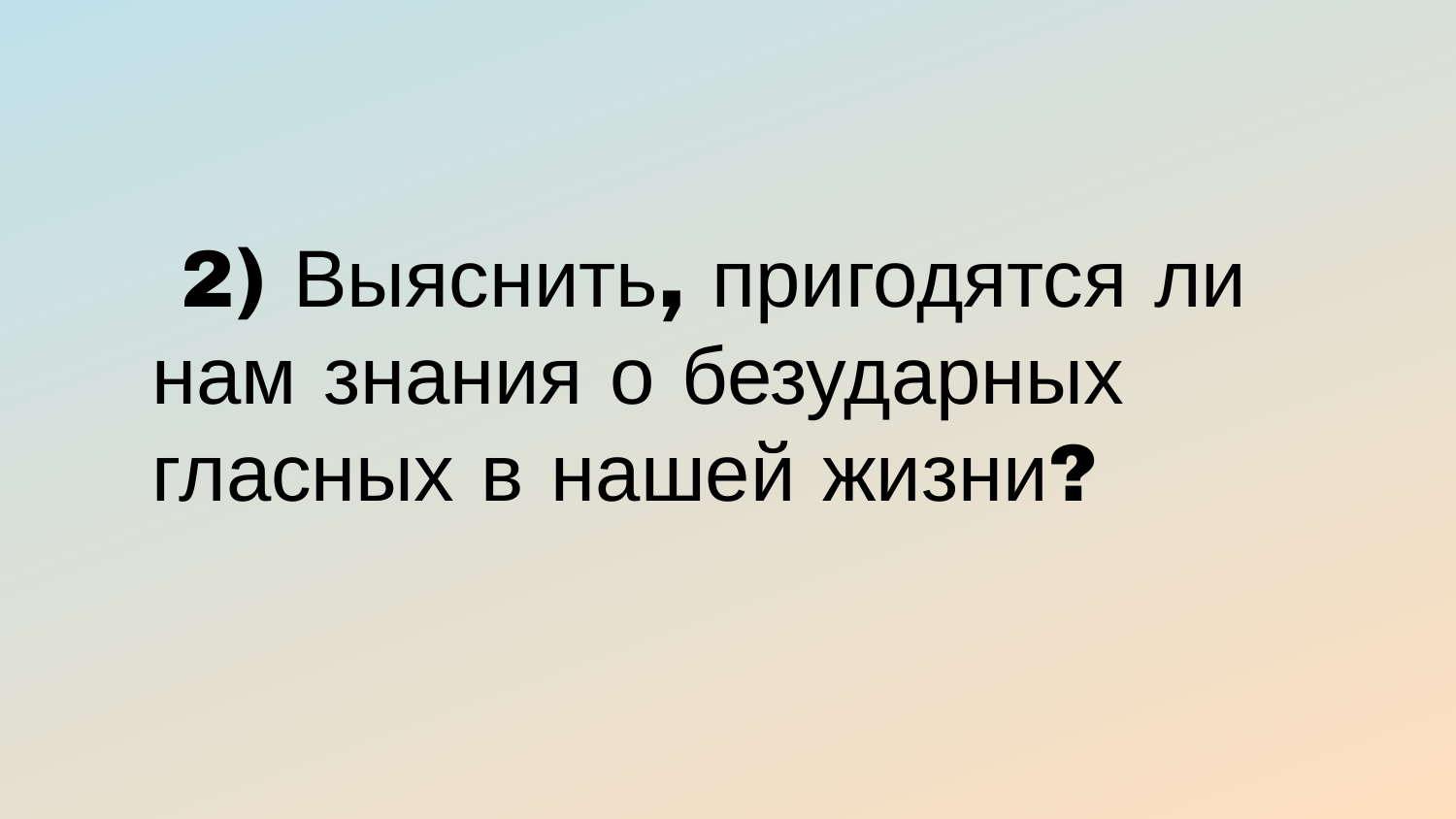

#
   2) Выяснить, пригодятся ли нам знания о безударных гласных в нашей жизни?